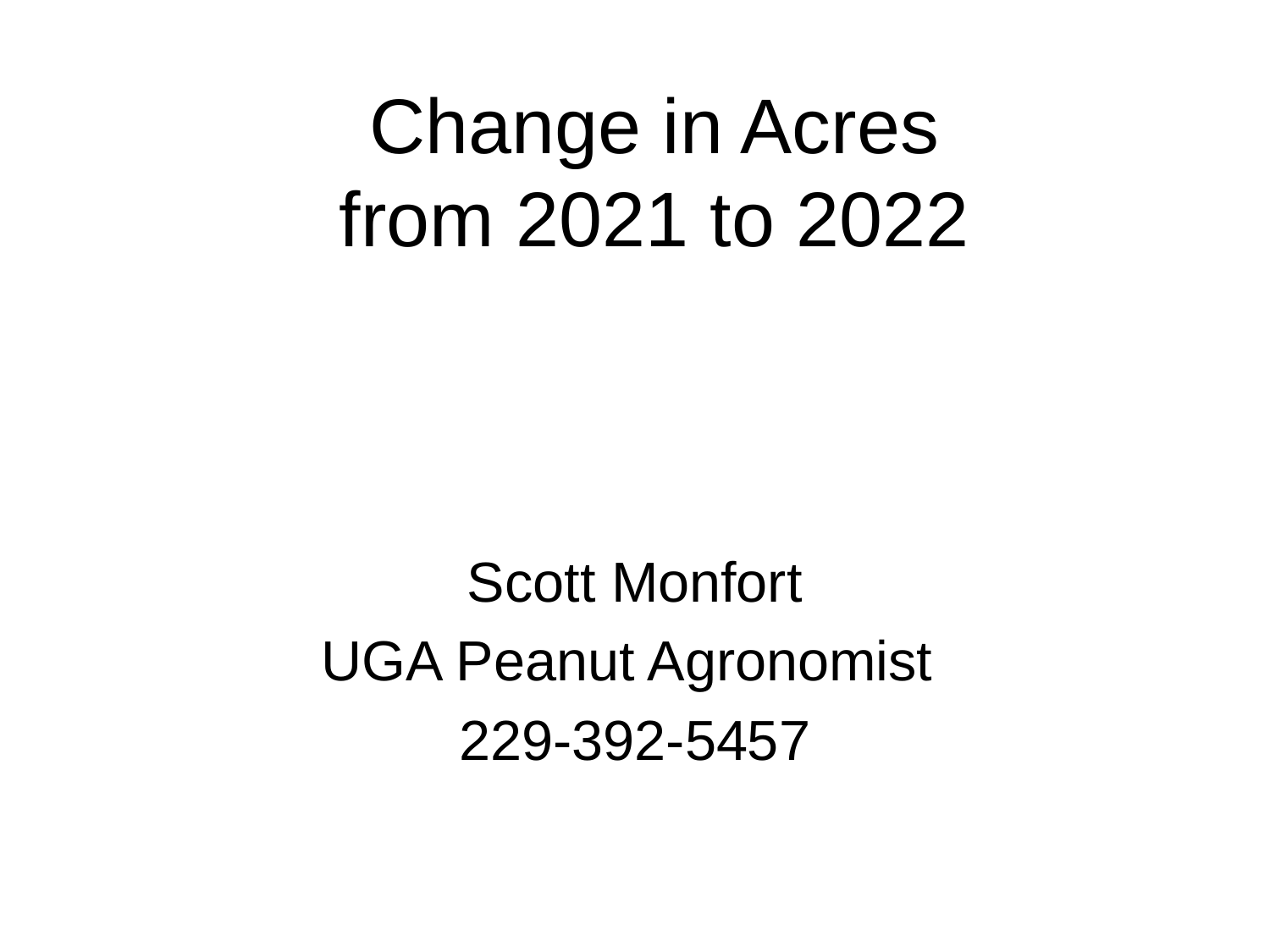

# Change in Acres from 2021 to 2022
Scott Monfort
UGA Peanut Agronomist
229-392-5457